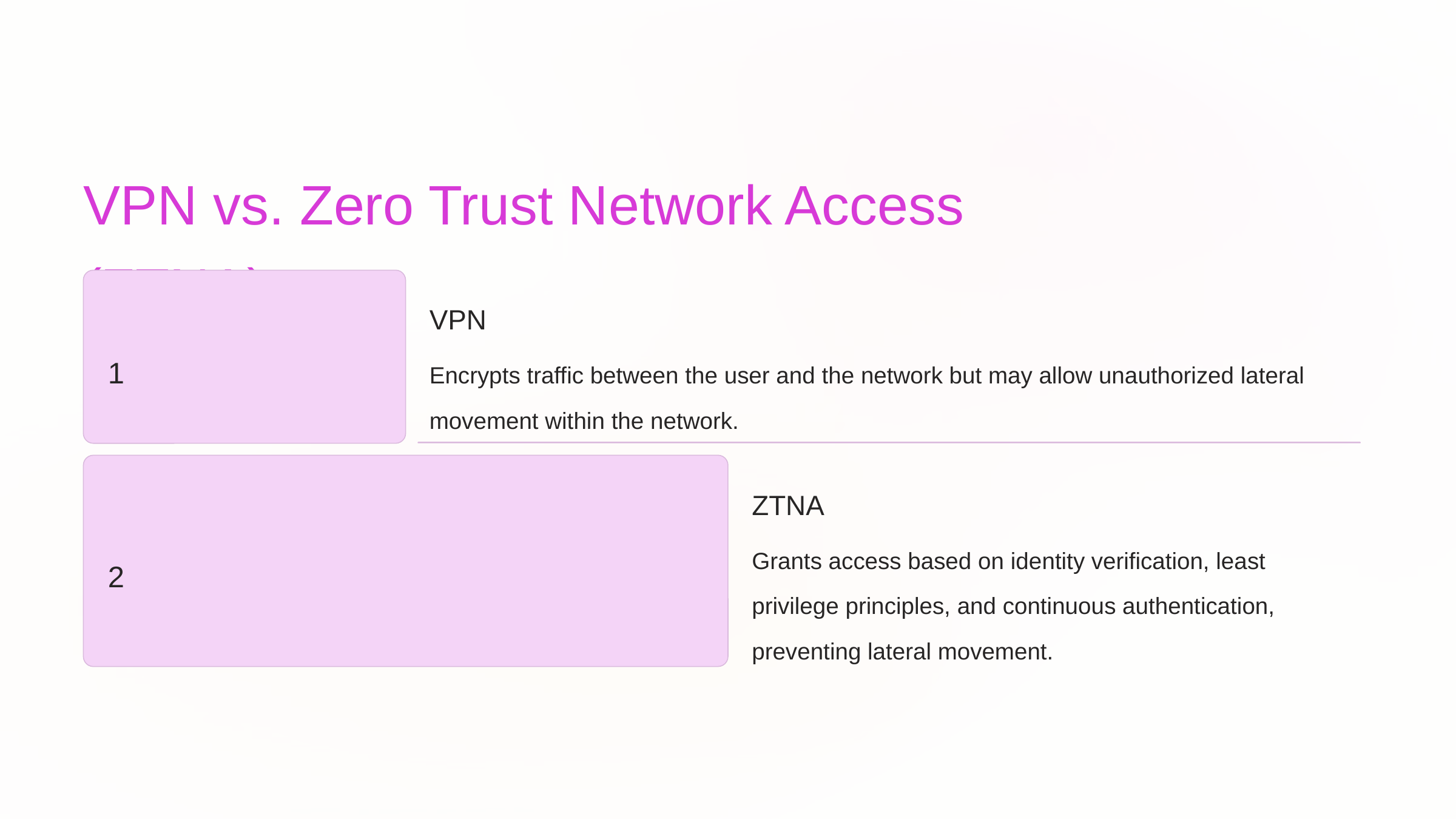

VPN vs. Zero Trust Network Access (ZTNA)

VPN
1
Encrypts traffic between the user and the network but may allow unauthorized lateral movement within the network.

ZTNA
Grants access based on identity verification, least privilege principles, and continuous authentication, preventing lateral movement.
2